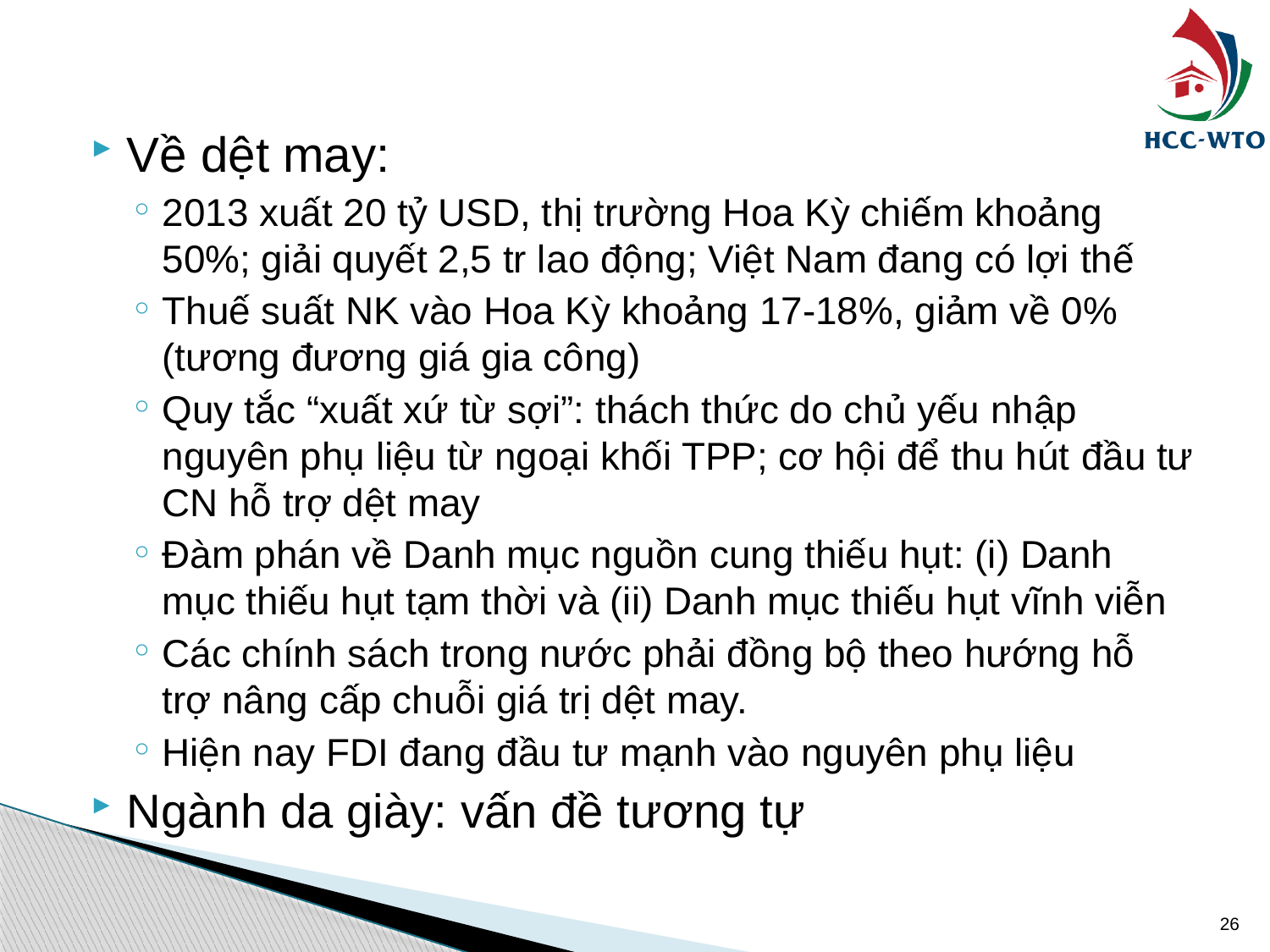

#
Về dệt may:
2013 xuất 20 tỷ USD, thị trường Hoa Kỳ chiếm khoảng 50%; giải quyết 2,5 tr lao động; Việt Nam đang có lợi thế
Thuế suất NK vào Hoa Kỳ khoảng 17-18%, giảm về 0% (tương đương giá gia công)
Quy tắc “xuất xứ từ sợi”: thách thức do chủ yếu nhập nguyên phụ liệu từ ngoại khối TPP; cơ hội để thu hút đầu tư CN hỗ trợ dệt may
Đàm phán về Danh mục nguồn cung thiếu hụt: (i) Danh mục thiếu hụt tạm thời và (ii) Danh mục thiếu hụt vĩnh viễn
Các chính sách trong nước phải đồng bộ theo hướng hỗ trợ nâng cấp chuỗi giá trị dệt may.
Hiện nay FDI đang đầu tư mạnh vào nguyên phụ liệu
Ngành da giày: vấn đề tương tự
26